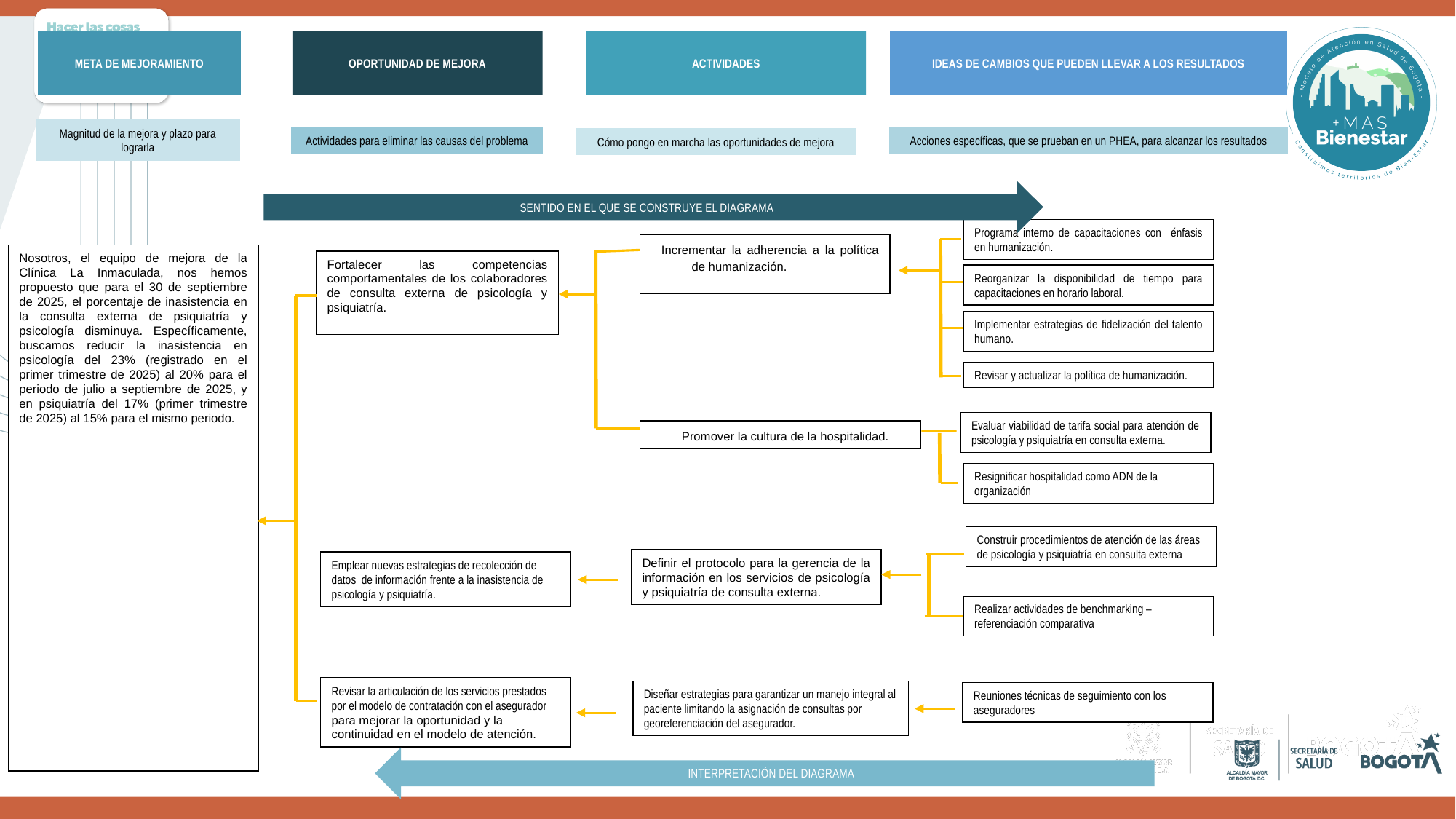

META DE MEJORAMIENTO
OPORTUNIDAD DE MEJORA
ACTIVIDADES
IDEAS DE CAMBIOS QUE PUEDEN LLEVAR A LOS RESULTADOS
Magnitud de la mejora y plazo para lograrla
Actividades para eliminar las causas del problema
Acciones específicas, que se prueban en un PHEA, para alcanzar los resultados
Cómo pongo en marcha las oportunidades de mejora​
SENTIDO EN EL QUE SE CONSTRUYE EL DIAGRAMA
Programa interno de capacitaciones con  énfasis en humanización.
Incrementar la adherencia a la política de humanización.

Nosotros, el equipo de mejora de la Clínica La Inmaculada, nos hemos propuesto que para el 30 de septiembre de 2025, el porcentaje de inasistencia en la consulta externa de psiquiatría y psicología disminuya. Específicamente, buscamos reducir la inasistencia en psicología del 23% (registrado en el primer trimestre de 2025) al 20% para el periodo de julio a septiembre de 2025, y en psiquiatría del 17% (primer trimestre de 2025) al 15% para el mismo periodo.

Fortalecer las competencias comportamentales de los colaboradores de consulta externa de psicología y psiquiatría.

Reorganizar la disponibilidad de tiempo para capacitaciones en horario laboral.
Implementar estrategias de fidelización del talento humano.
Revisar y actualizar la política de humanización.
Evaluar viabilidad de tarifa social para atención de psicología y psiquiatría en consulta externa.
Promover la cultura de la hospitalidad.
Resignificar hospitalidad como ADN de la organización
Construir procedimientos de atención de las áreas de psicología y psiquiatría en consulta externa
Definir el protocolo para la gerencia de la información en los servicios de psicología y psiquiatría de consulta externa.
Emplear nuevas estrategias de recolección de datos  de información frente a la inasistencia de psicología y psiquiatría.
Realizar actividades de benchmarking – referenciación comparativa
Revisar la articulación de los servicios prestados por el modelo de contratación con el asegurador para mejorar la oportunidad y la continuidad en el modelo de atención.
Diseñar estrategias para garantizar un manejo integral al paciente limitando la asignación de consultas por georeferenciación del asegurador.
Reuniones técnicas de seguimiento con los aseguradores
INTERPRETACIÓN DEL DIAGRAMA